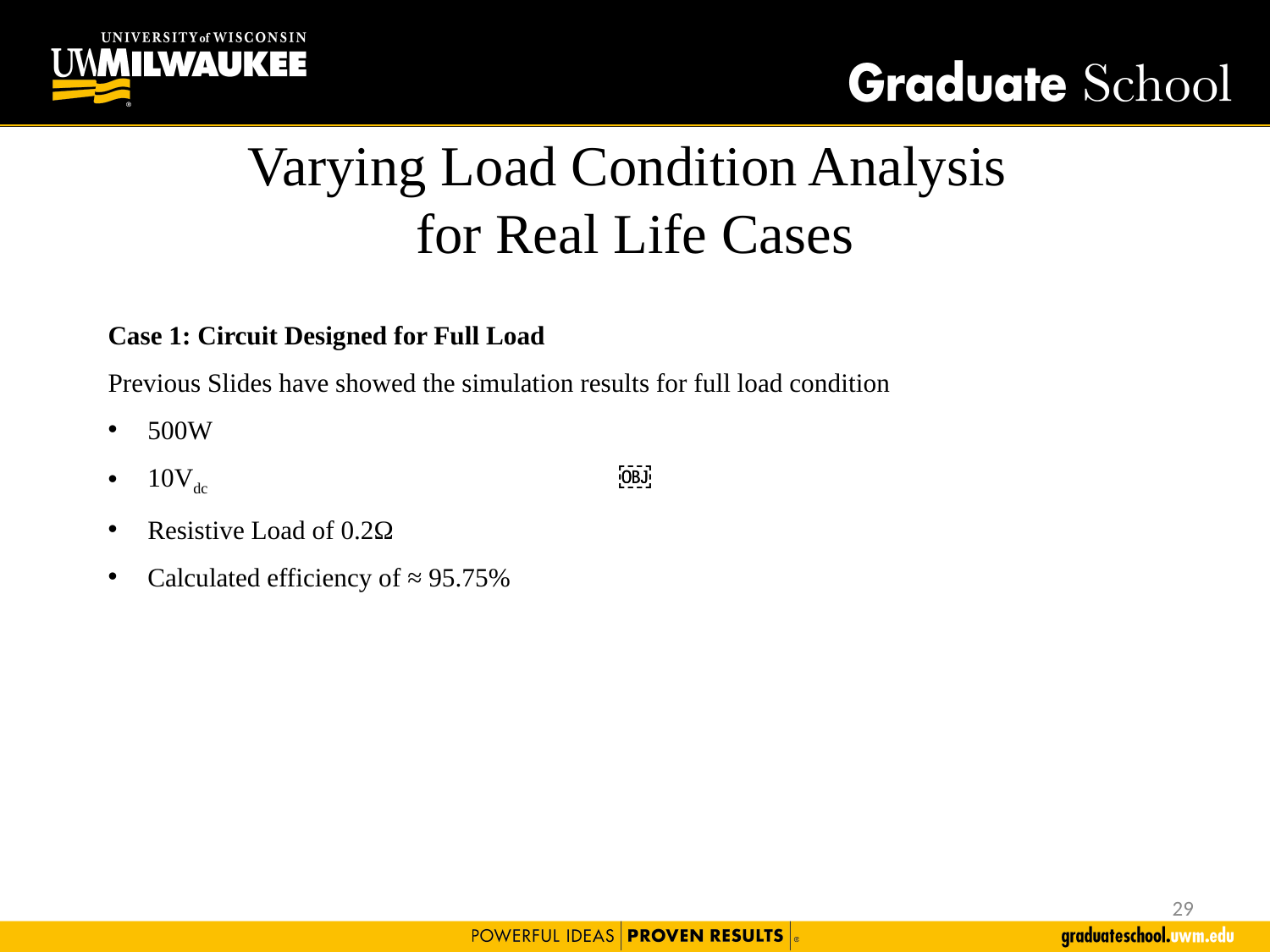

# Varying Load Condition Analysis for Real Life Cases

Case 1: Circuit Designed for Full Load
Previous Slides have showed the simulation results for full load condition
500W
10Vdc
Resistive Load of 0.2Ω
Calculated efficiency of ≈ 95.75%
￼
￼
29